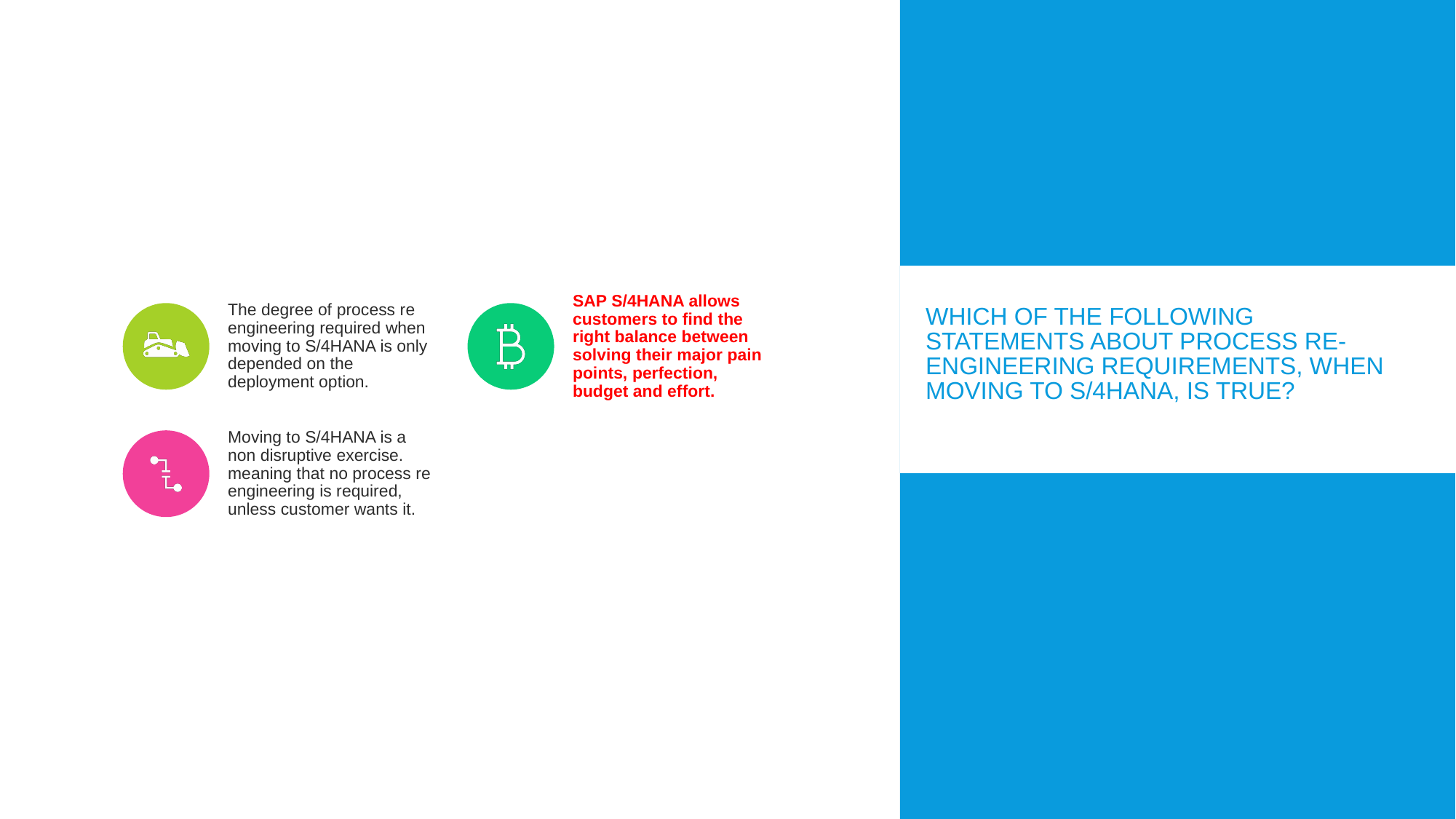

The degree of process re engineering required when moving to S/4HANA is only depended on the deployment option.
SAP S/4HANA allows customers to find the right balance between solving their major pain points, perfection, budget and effort.
Moving to S/4HANA is a non disruptive exercise. meaning that no process re engineering is required, unless customer wants it.

# Which of the following statements about process re-engineering requirements, when moving to S/4HANA, is true?